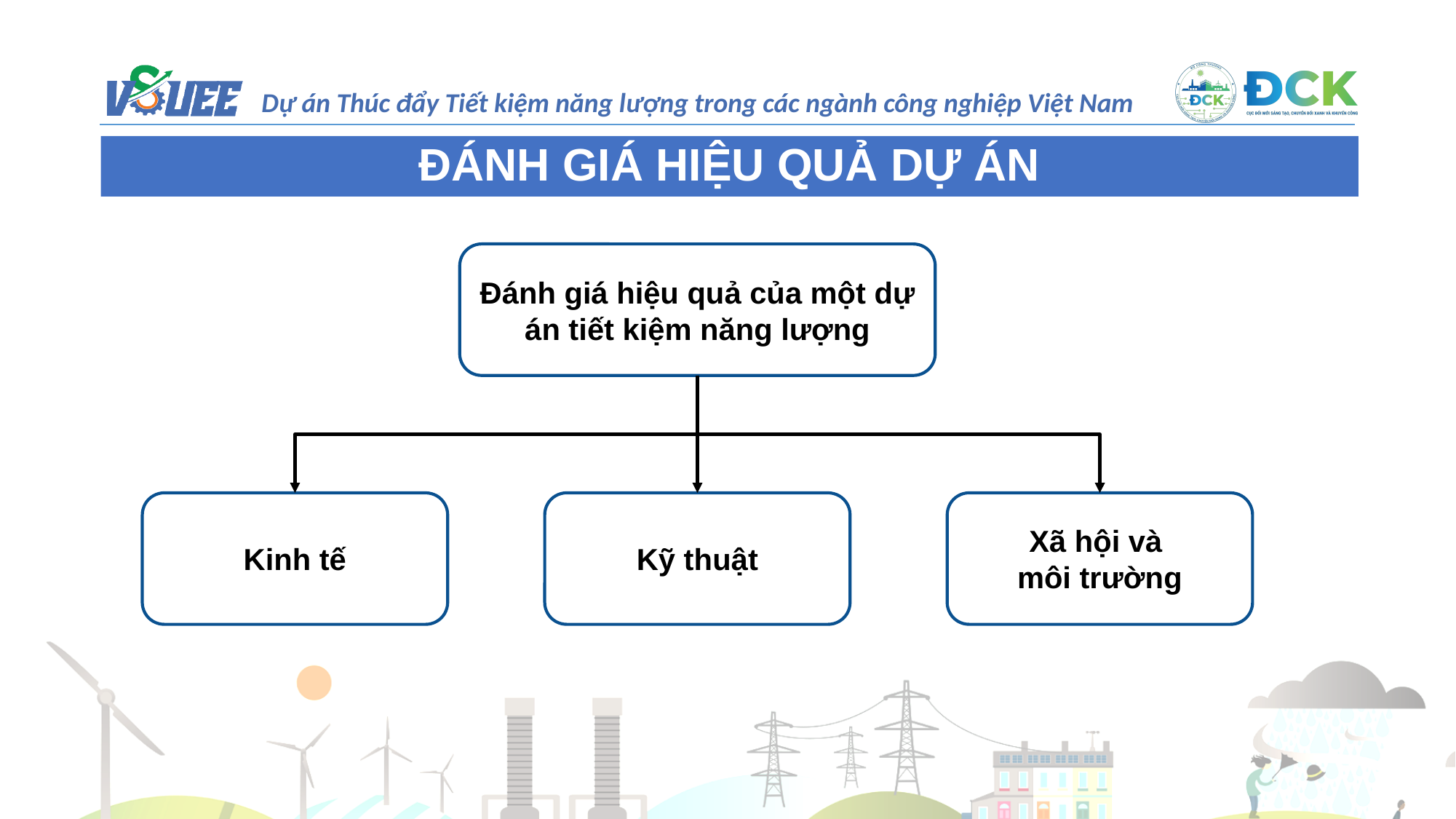

ĐÁNH GIÁ HIỆU QUẢ DỰ ÁN
Đánh giá hiệu quả của một dự án tiết kiệm năng lượng
Kỹ thuật
Xã hội và
môi trường
Kinh tế